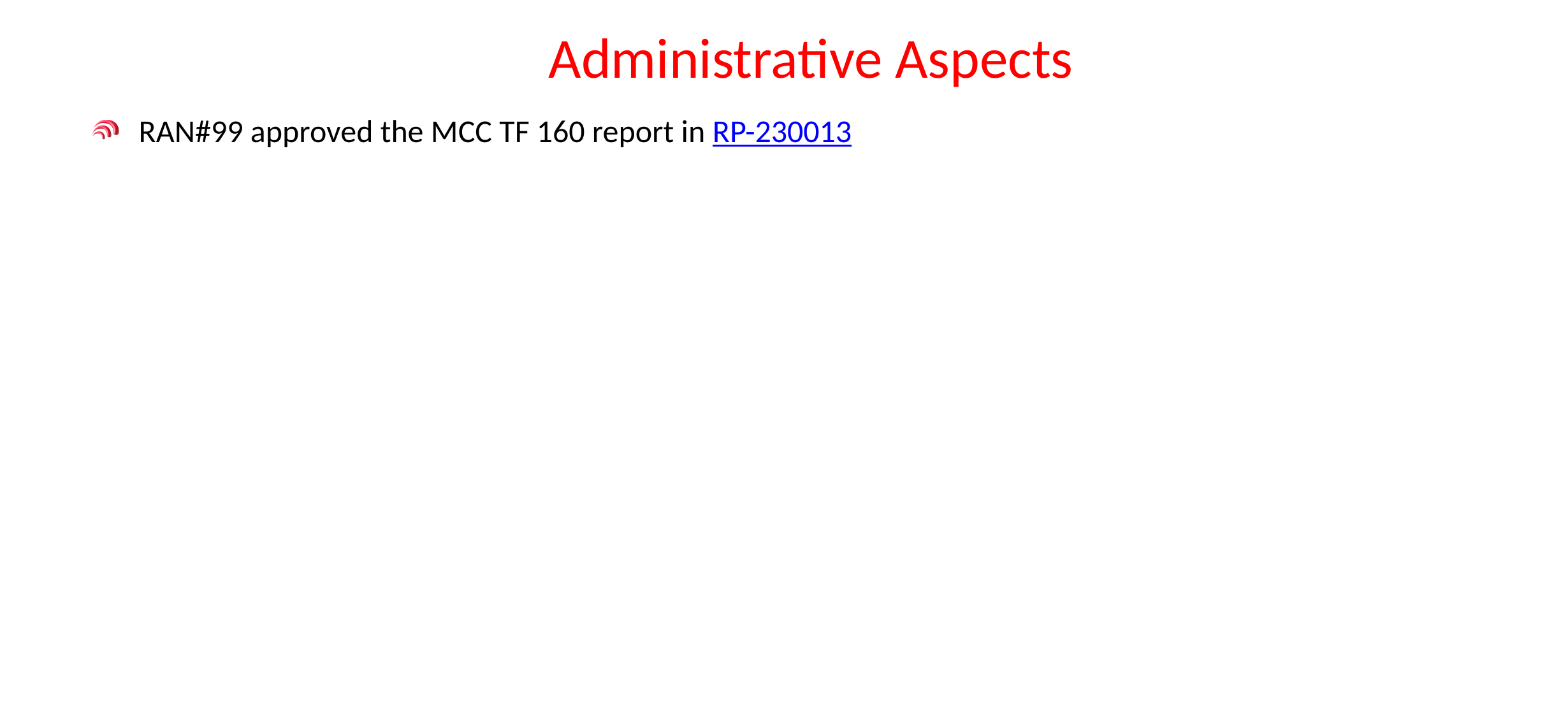

# Administrative Aspects
RAN#99 approved the MCC TF 160 report in RP-230013